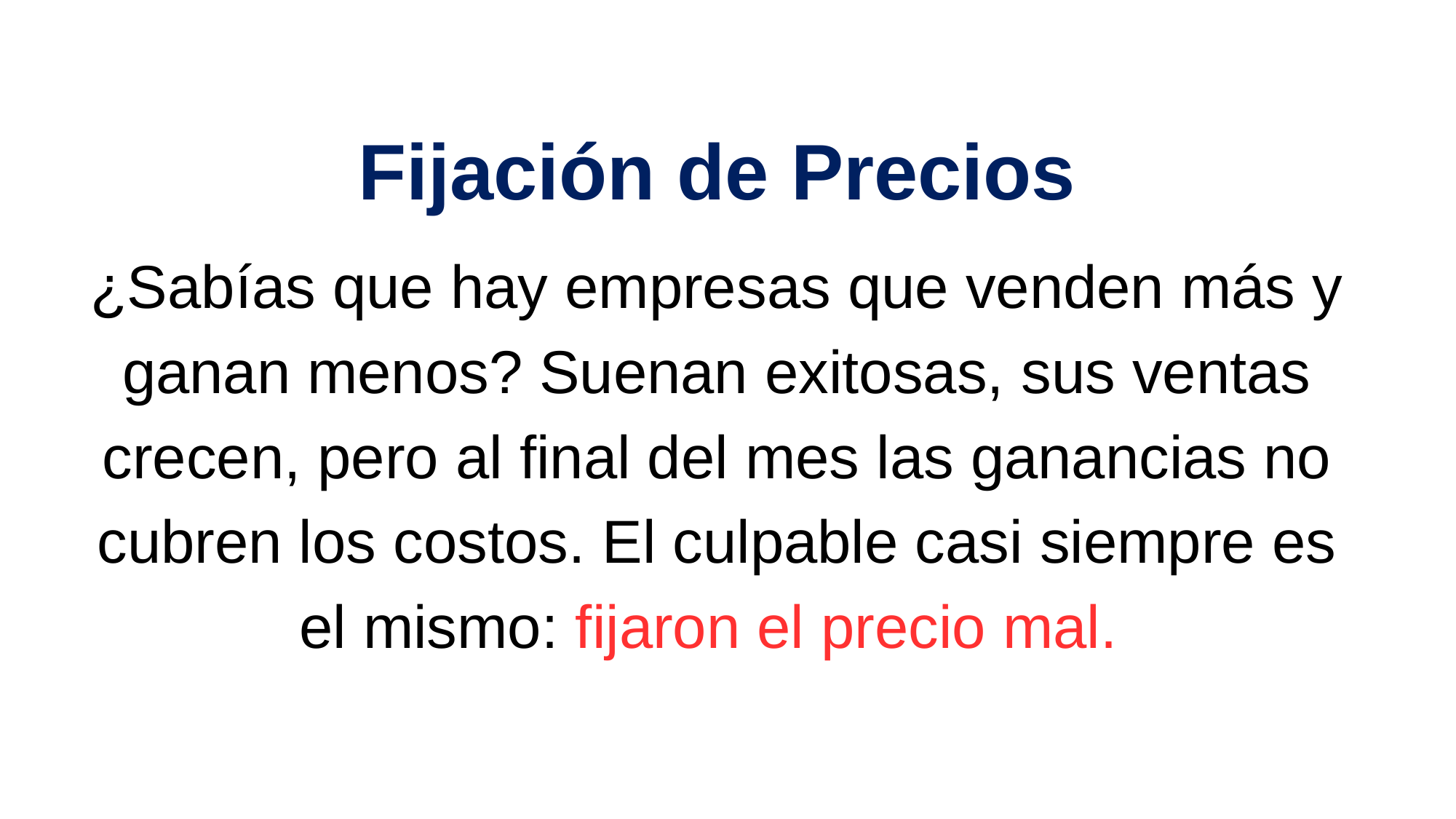

Fijación de Precios
¿Sabías que hay empresas que venden más y ganan menos? Suenan exitosas, sus ventas crecen, pero al final del mes las ganancias no cubren los costos. El culpable casi siempre es el mismo: fijaron el precio mal.